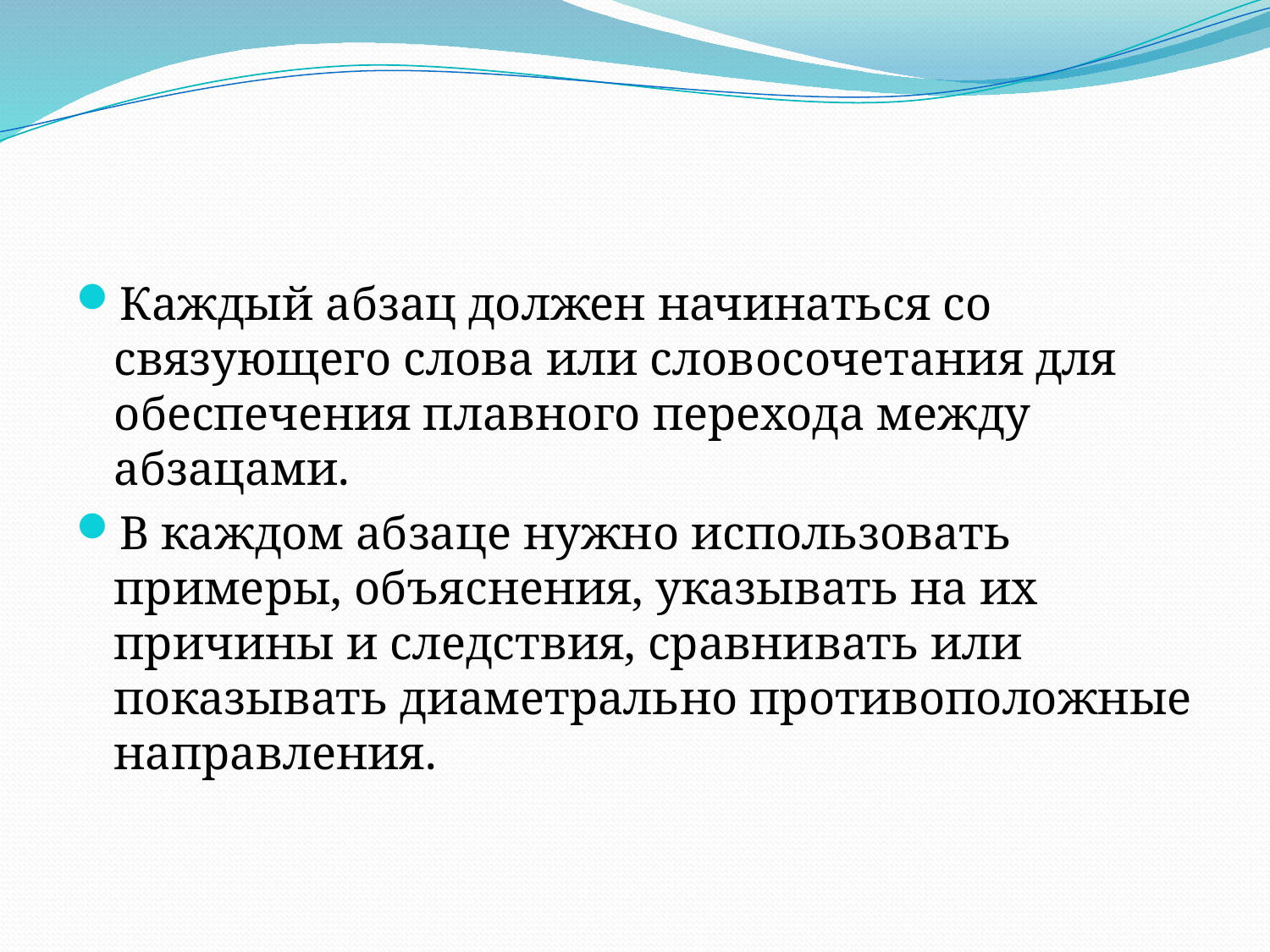

#
Каждый абзац должен начинаться со связующего слова или словосочетания для обеспечения плавного перехода между абзацами.
В каждом абзаце нужно использовать примеры, объяснения, указывать на их причины и следствия, сравнивать или показывать диаметрально противоположные направления.